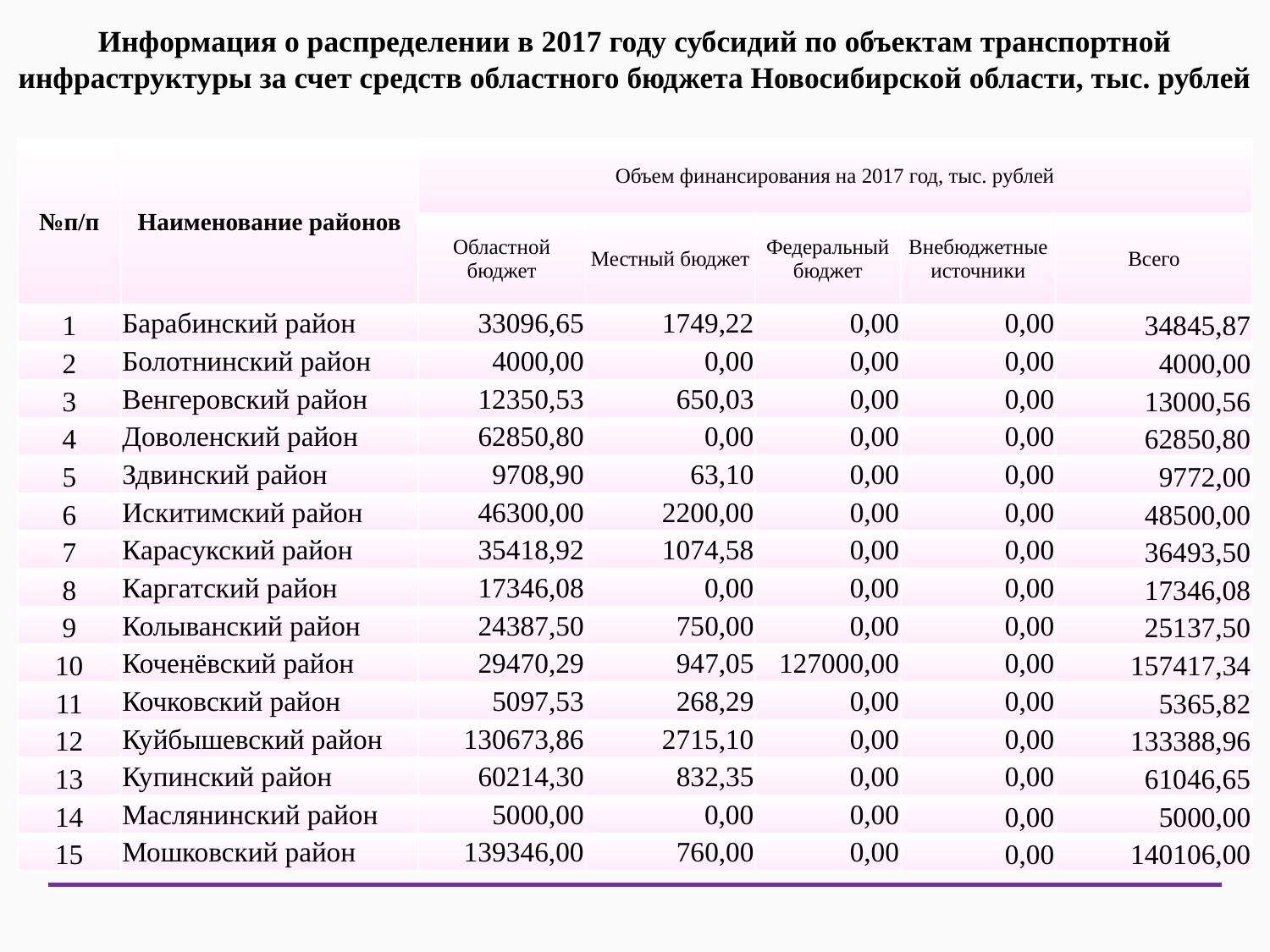

Информация о распределении в 2017 году субсидий по объектам транспортной инфраструктуры за счет средств областного бюджета Новосибирской области, тыс. рублей
| №п/п | Наименование районов | Объем финансирования на 2017 год, тыс. рублей |  |  |  |  |
| --- | --- | --- | --- | --- | --- | --- |
|  |  | Областной бюджет | Местный бюджет | Федеральный бюджет | Внебюджетные источники | Всего |
| 1 | Барабинский район | 33096,65 | 1749,22 | 0,00 | 0,00 | 34845,87 |
| 2 | Болотнинский район | 4000,00 | 0,00 | 0,00 | 0,00 | 4000,00 |
| 3 | Венгеровский район | 12350,53 | 650,03 | 0,00 | 0,00 | 13000,56 |
| 4 | Доволенский район | 62850,80 | 0,00 | 0,00 | 0,00 | 62850,80 |
| 5 | Здвинский район | 9708,90 | 63,10 | 0,00 | 0,00 | 9772,00 |
| 6 | Искитимский район | 46300,00 | 2200,00 | 0,00 | 0,00 | 48500,00 |
| 7 | Карасукский район | 35418,92 | 1074,58 | 0,00 | 0,00 | 36493,50 |
| 8 | Каргатский район | 17346,08 | 0,00 | 0,00 | 0,00 | 17346,08 |
| 9 | Колыванский район | 24387,50 | 750,00 | 0,00 | 0,00 | 25137,50 |
| 10 | Коченёвский район | 29470,29 | 947,05 | 127000,00 | 0,00 | 157417,34 |
| 11 | Кочковский район | 5097,53 | 268,29 | 0,00 | 0,00 | 5365,82 |
| 12 | Куйбышевский район | 130673,86 | 2715,10 | 0,00 | 0,00 | 133388,96 |
| 13 | Купинский район | 60214,30 | 832,35 | 0,00 | 0,00 | 61046,65 |
| 14 | Маслянинский район | 5000,00 | 0,00 | 0,00 | 0,00 | 5000,00 |
| 15 | Мошковский район | 139346,00 | 760,00 | 0,00 | 0,00 | 140106,00 |